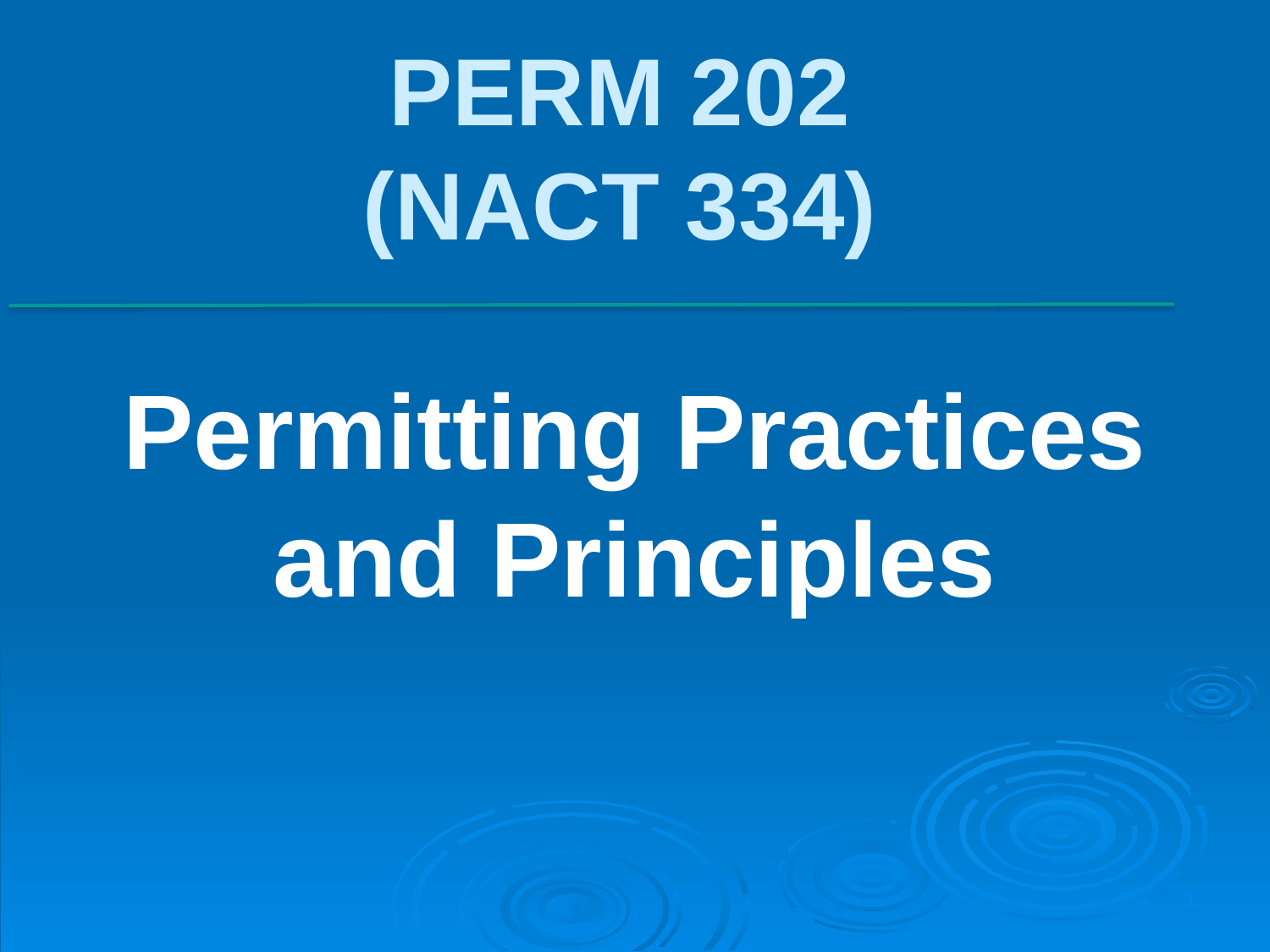

Permitting Practices and Principles
PERM 202
(NACT 334)
1